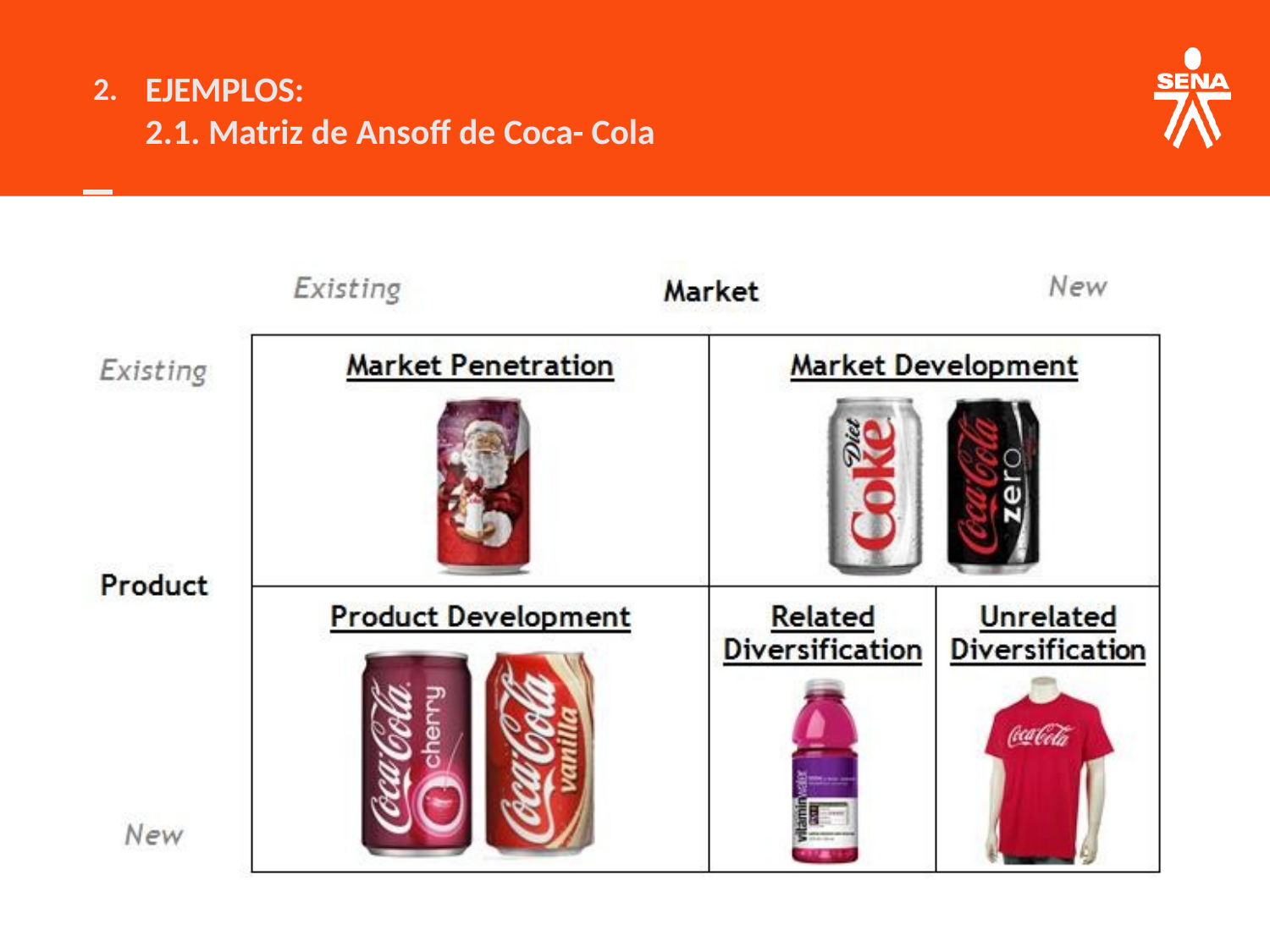

EJEMPLOS:
2.
2.1. Matriz de Ansoff de Coca- Cola